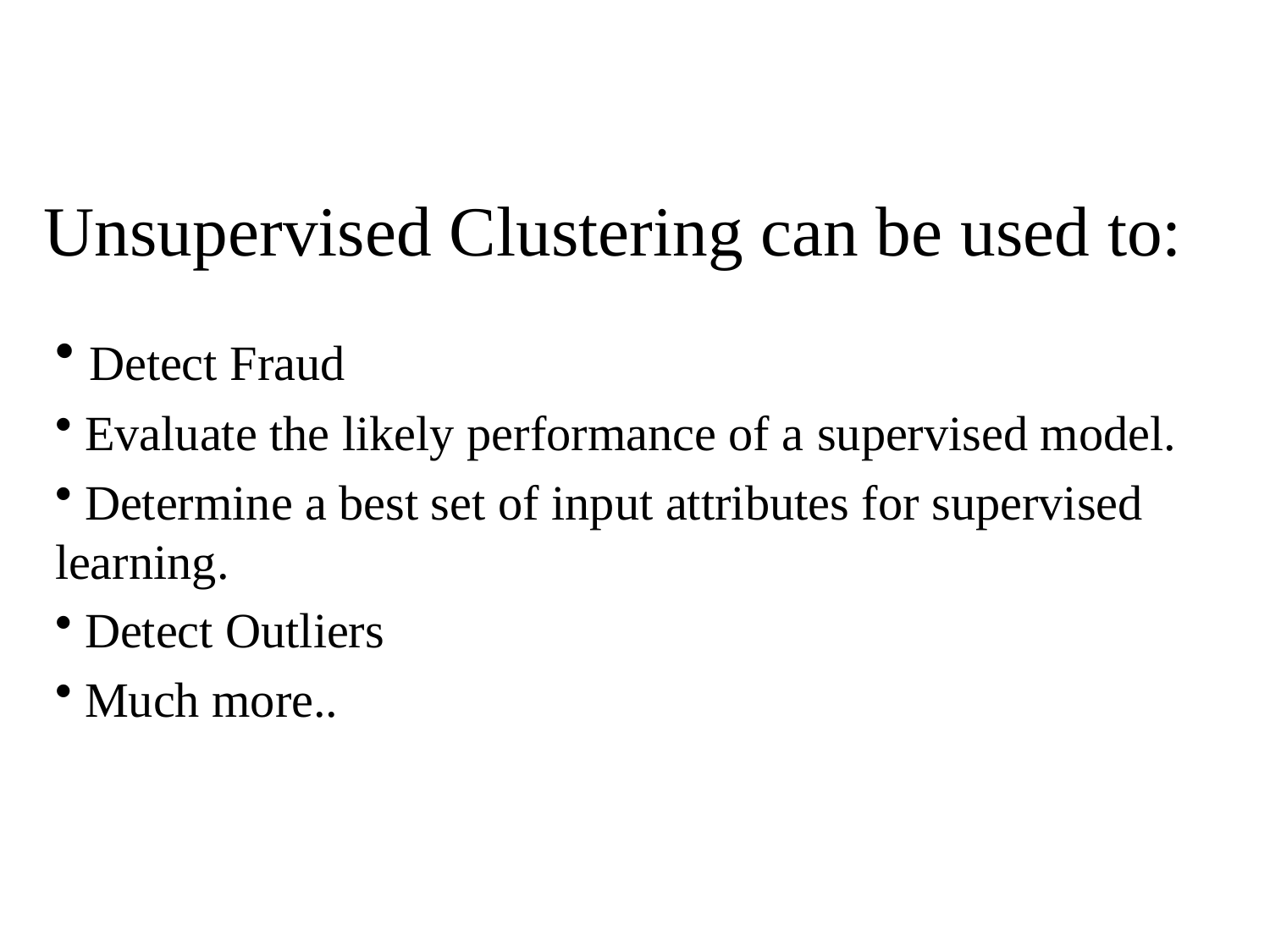

# Unsupervised Clustering can be used to:
 Detect Fraud
 Evaluate the likely performance of a 	supervised model.
 Determine a best set of input attributes for supervised  	learning.
 Detect Outliers
 Much more..